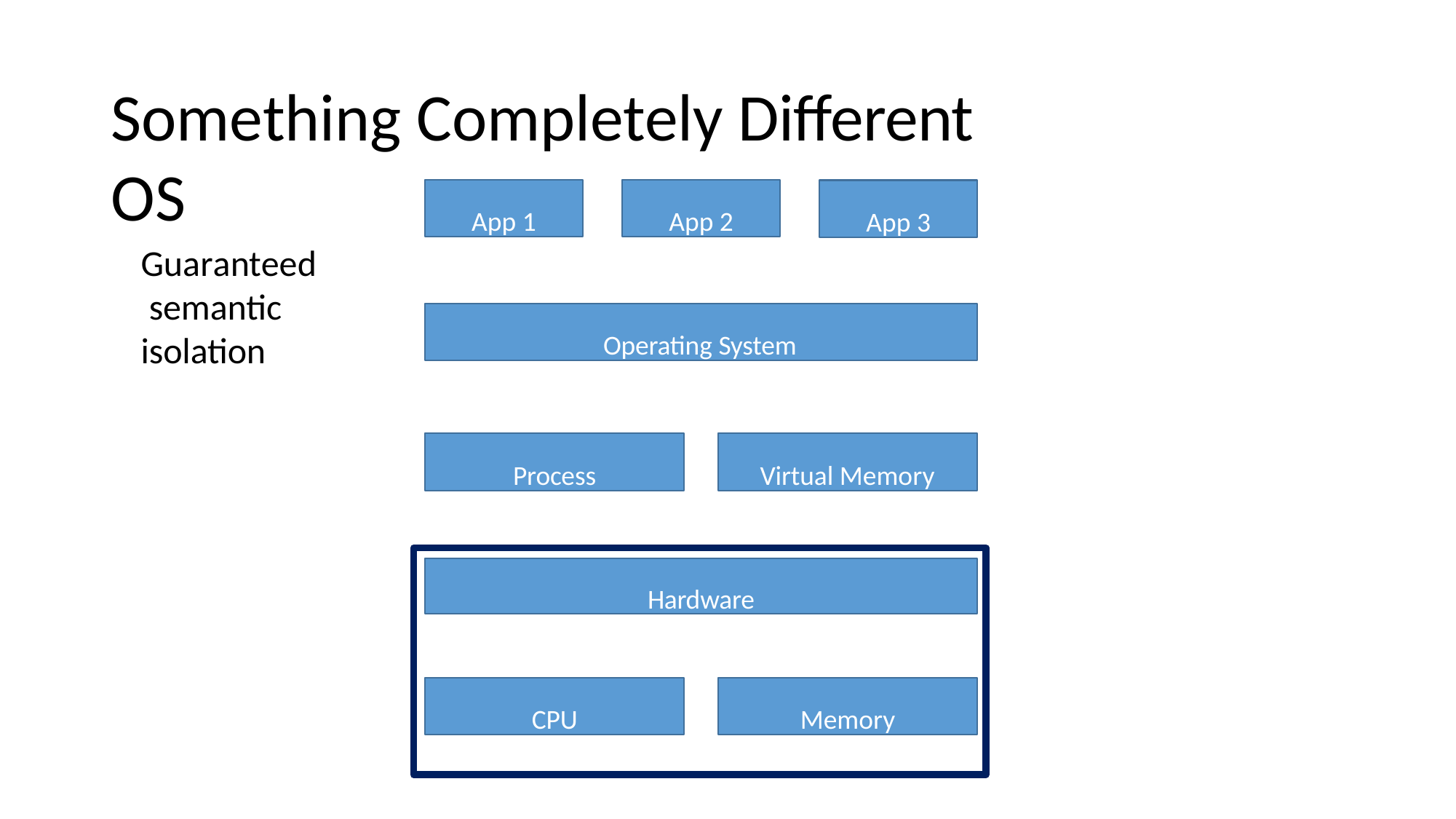

# Something Completely Different OS
App 1
App 2
App 3
Guaranteed  semantic  isolation
Operating System
Process
Virtual Memory

Hardware
CPU
Memory